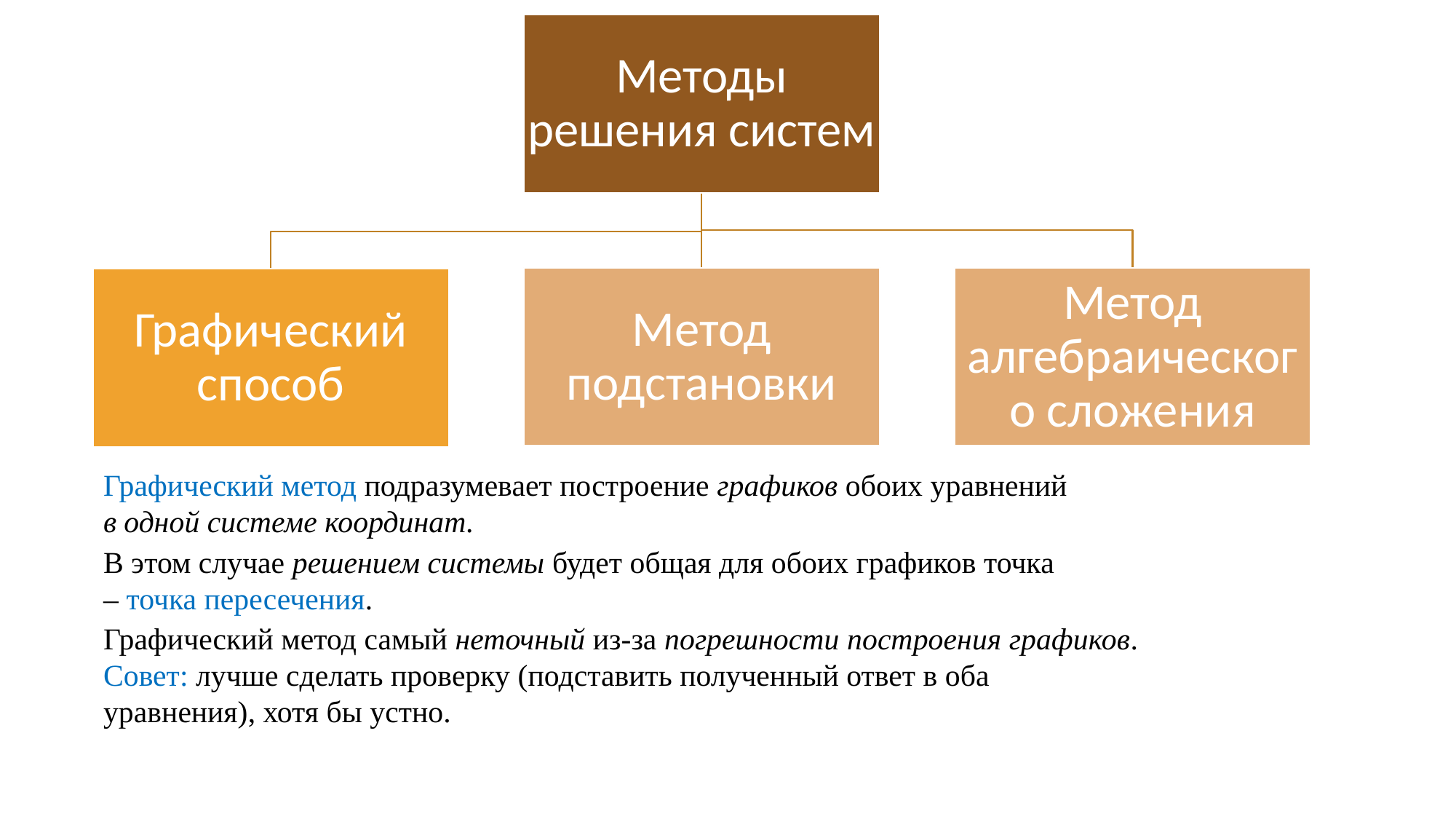

Методы решения систем
Графический способ
Метод подстановки
Метод алгебраического сложения
Графический метод подразумевает построение графиков обоих уравнений в одной системе координат.
В этом случае решением системы будет общая для обоих графиков точка – точка пересечения.
Графический метод самый неточный из-за погрешности построения графиков. Совет: лучше сделать проверку (подставить полученный ответ в оба уравнения), хотя бы устно.